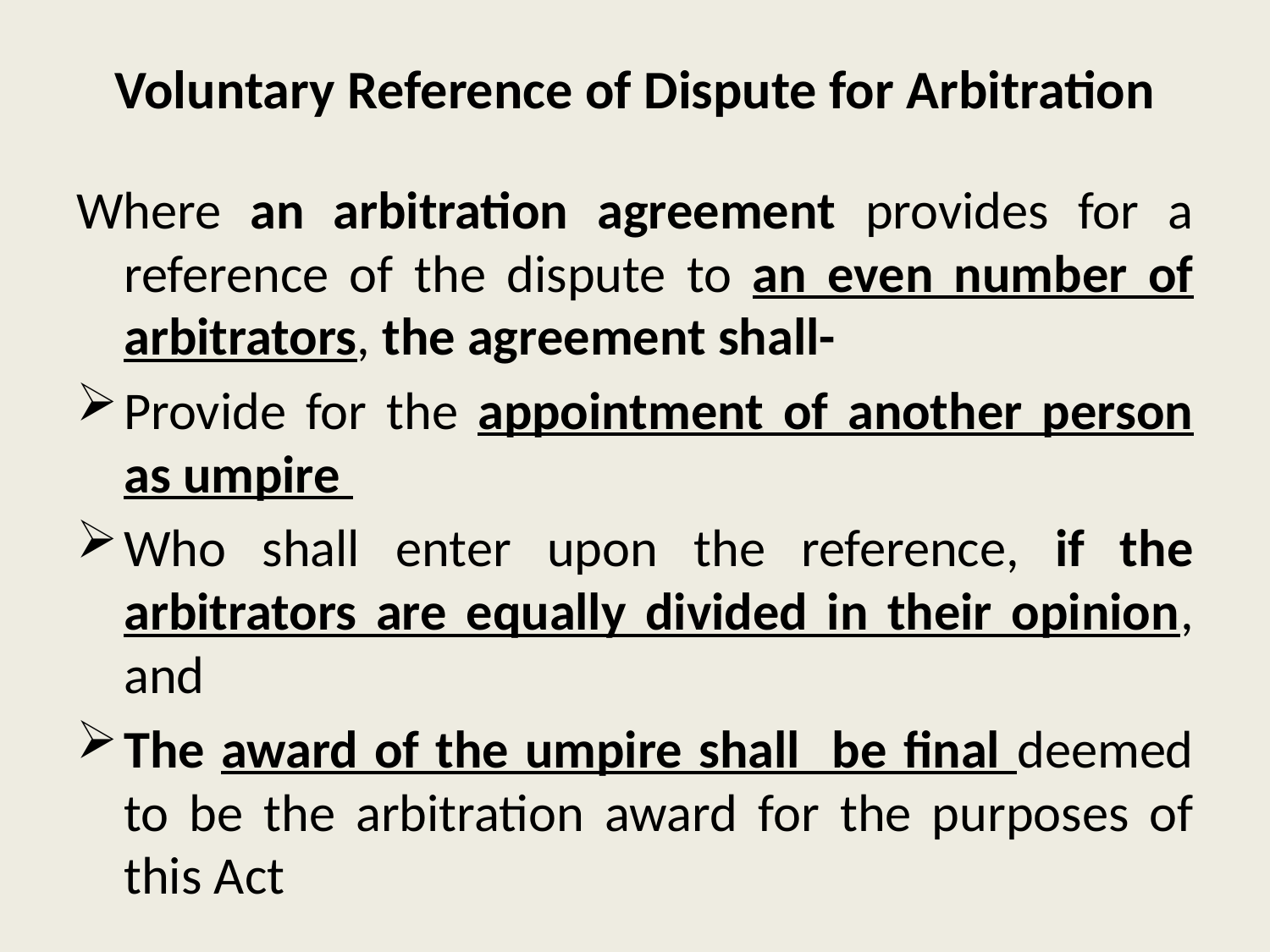

# Voluntary Reference of Dispute for Arbitration
Where an arbitration agreement provides for a reference of the dispute to an even number of arbitrators, the agreement shall-
Provide for the appointment of another person as umpire
Who shall enter upon the reference, if the arbitrators are equally divided in their opinion, and
The award of the umpire shall  be final deemed to be the arbitration award for the purposes of this Act